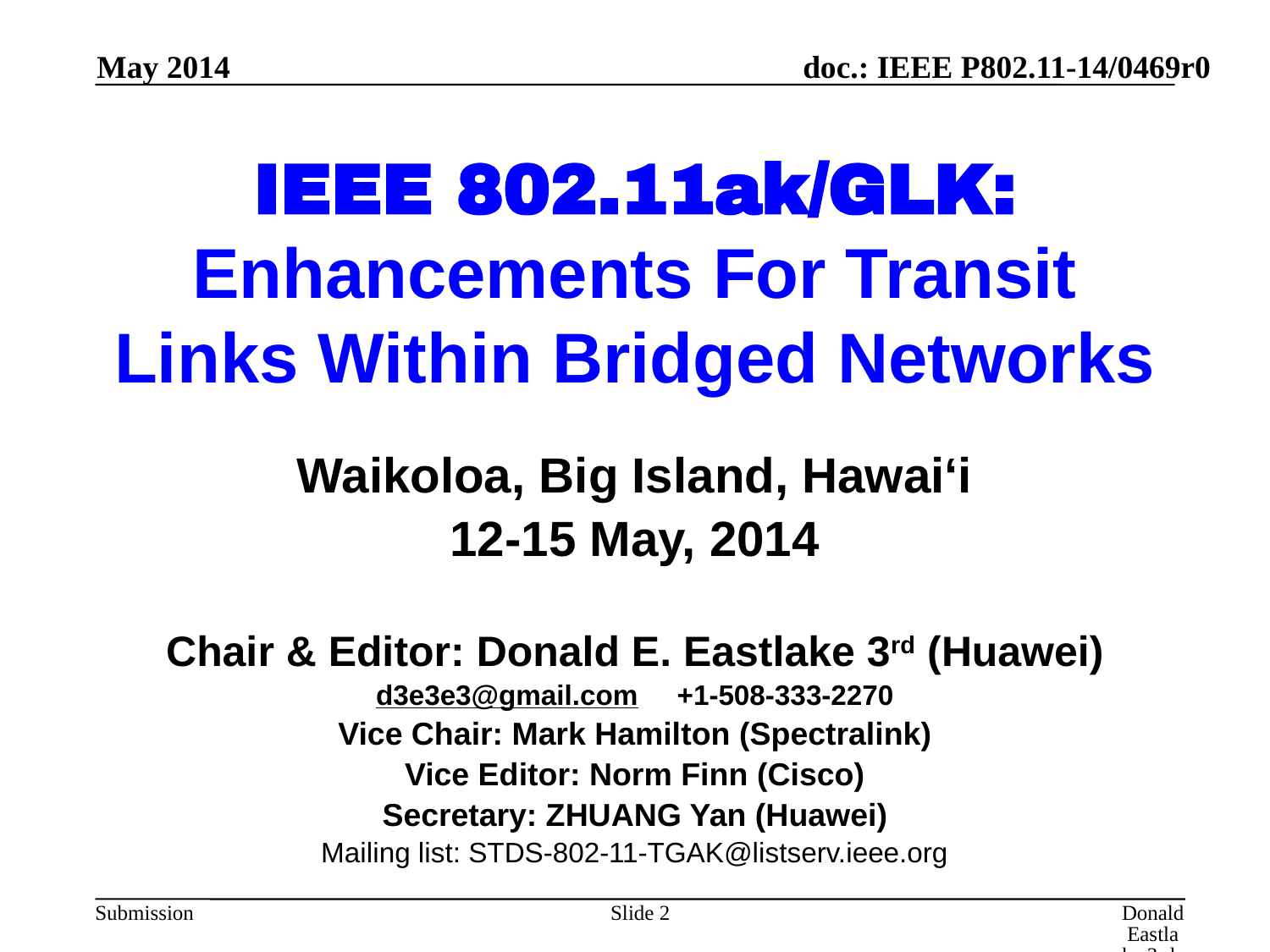

May 2014
# IEEE 802.11ak/GLK: Enhancements For Transit Links Within Bridged Networks
Waikoloa, Big Island, Hawai‘i
12-15 May, 2014

Chair & Editor: Donald E. Eastlake 3rd (Huawei)
d3e3e3@gmail.com     +1-508-333-2270
Vice Chair: Mark Hamilton (Spectralink)
Vice Editor: Norm Finn (Cisco)
Secretary: ZHUANG Yan (Huawei)
Mailing list: STDS-802-11-TGAK@listserv.ieee.org
Slide 2
Donald Eastlake 3rd, Huawei Technologies